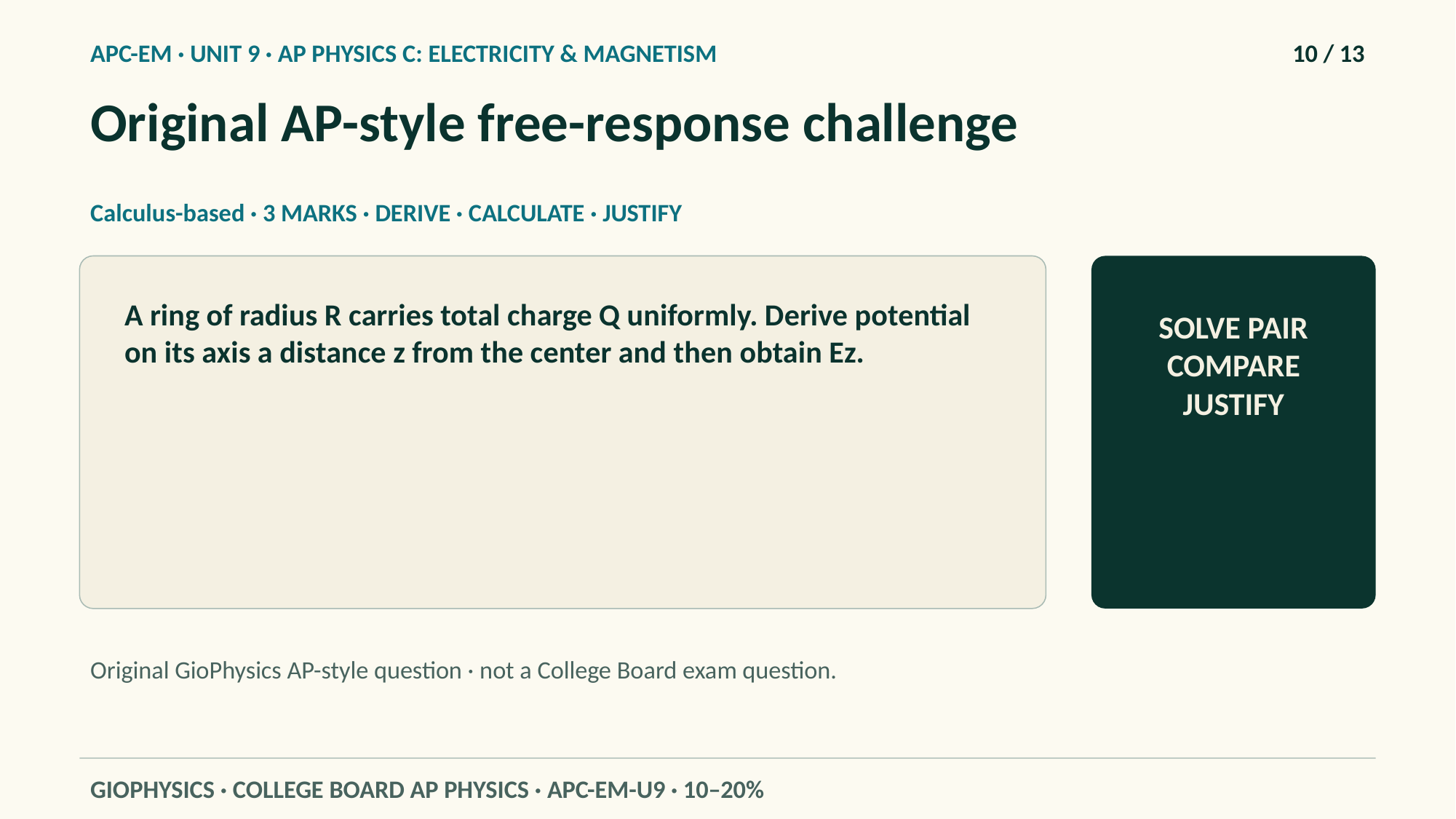

APC-EM · UNIT 9 · AP PHYSICS C: ELECTRICITY & MAGNETISM
10 / 13
Original AP-style free-response challenge
Calculus-based · 3 MARKS · DERIVE · CALCULATE · JUSTIFY

A ring of radius R carries total charge Q uniformly. Derive potential on its axis a distance z from the center and then obtain Ez.
SOLVE PAIR COMPARE JUSTIFY
Original GioPhysics AP-style question · not a College Board exam question.

GIOPHYSICS · COLLEGE BOARD AP PHYSICS · APC-EM-U9 · 10–20%